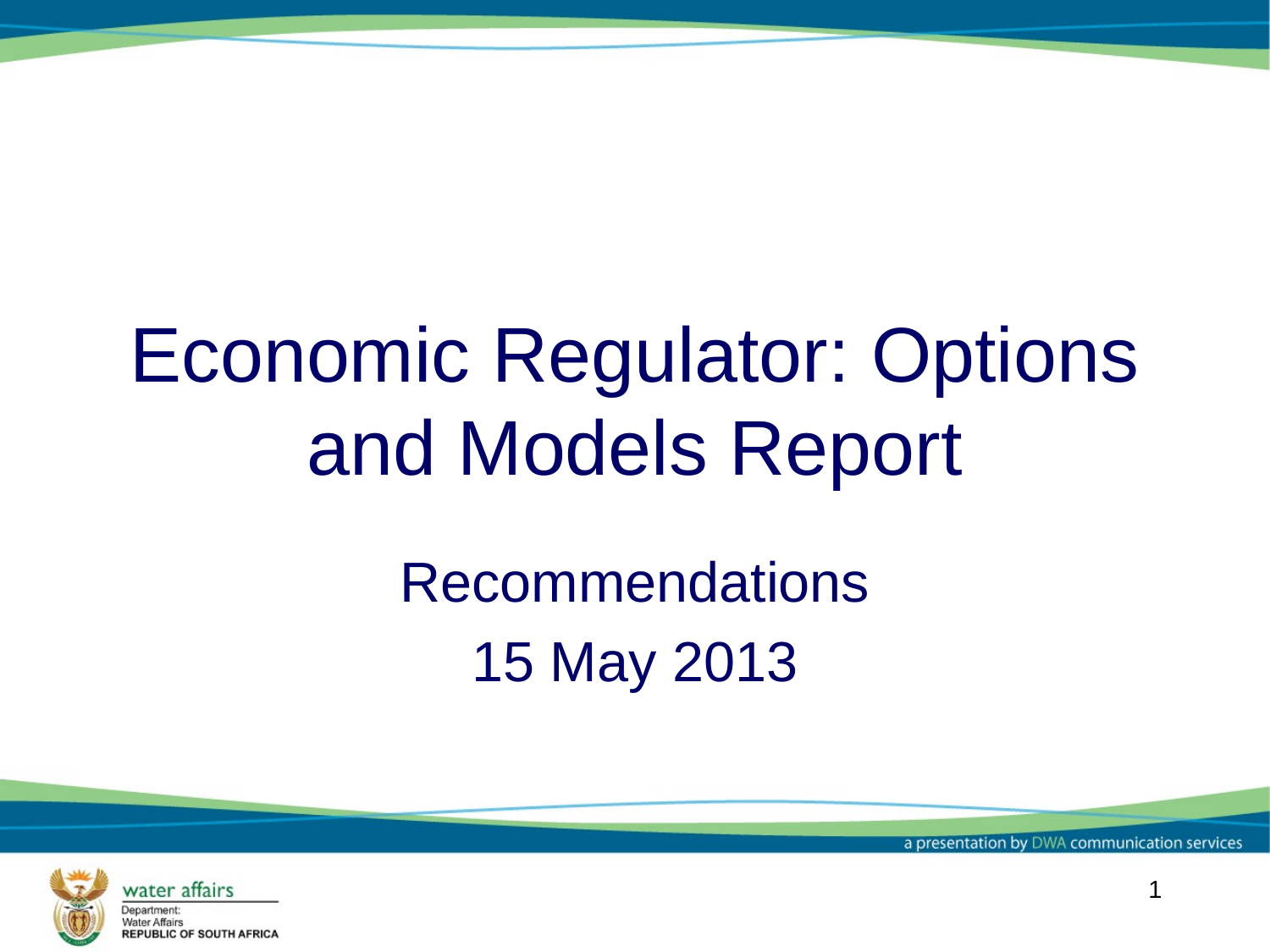

# Economic Regulator: Options and Models Report
Recommendations
15 May 2013
1